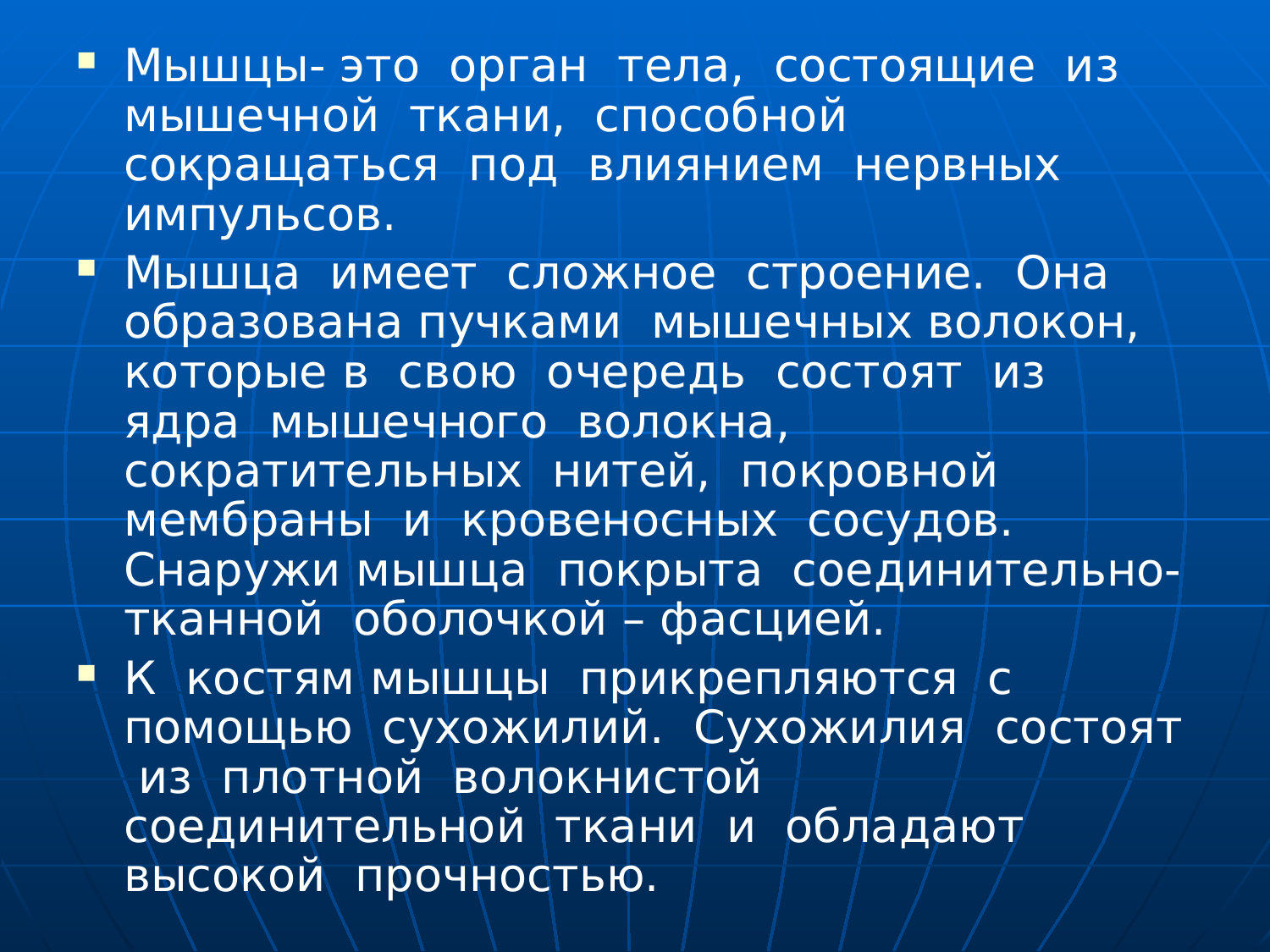

Мышцы- это  орган  тела,  состоящие  из  мышечной  ткани,  способной  сокращаться  под  влиянием  нервных  импульсов.
Мышца  имеет  сложное  строение.  Она  образована пучками  мышечных волокон, которые в  свою  очередь  состоят  из  ядра  мышечного  волокна,  сократительных  нитей,  покровной  мембраны  и  кровеносных  сосудов.  Снаружи мышца  покрыта  соединительно-тканной  оболочкой – фасцией.
К  костям мышцы  прикрепляются  с  помощью  сухожилий.  Сухожилия  состоят  из  плотной  волокнистой  соединительной  ткани  и  обладают  высокой  прочностью.
#